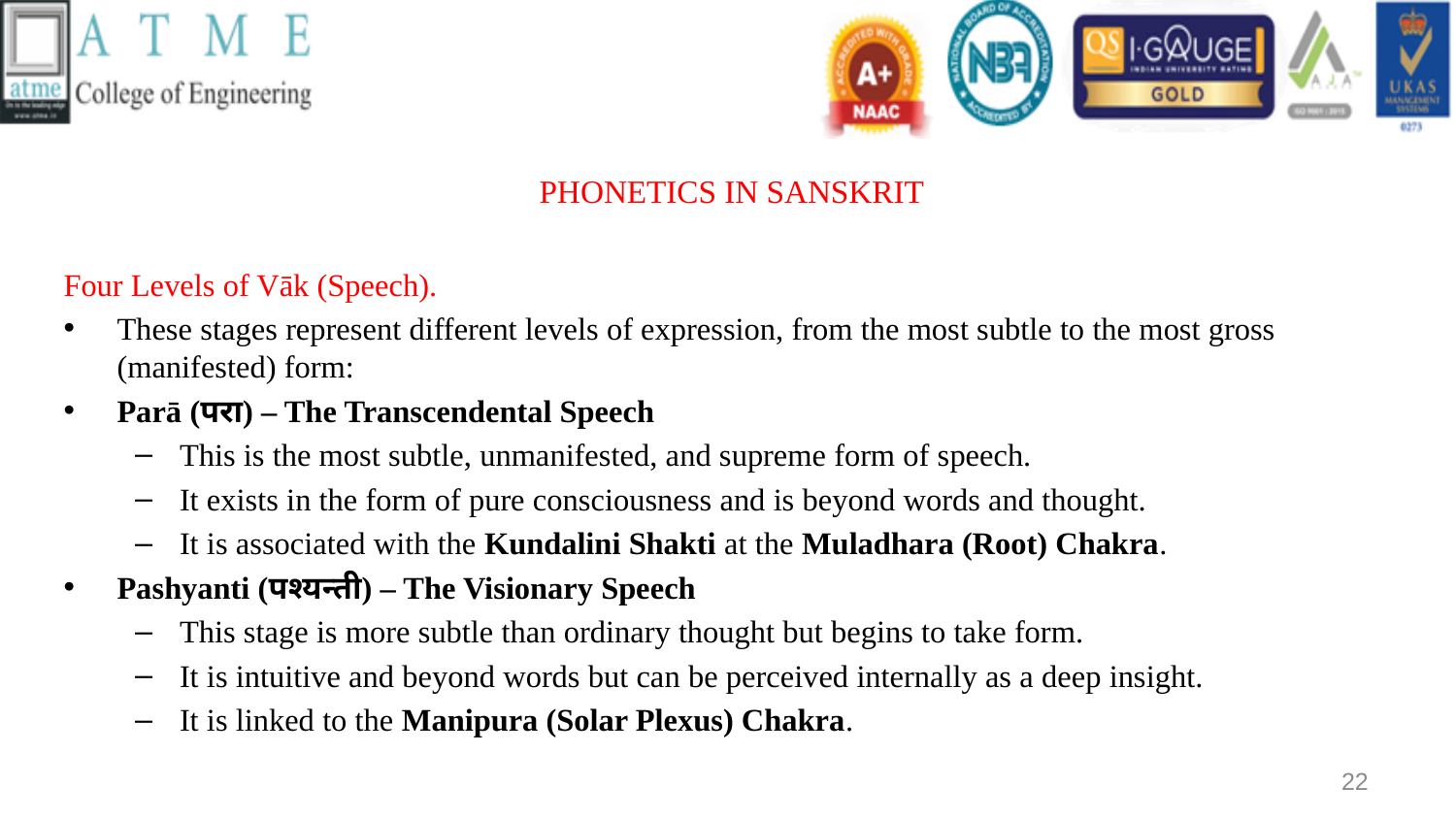

# PHONETICS IN SANSKRIT
Four Levels of Vāk (Speech).
These stages represent different levels of expression, from the most subtle to the most gross (manifested) form:
Parā (परा) – The Transcendental Speech
This is the most subtle, unmanifested, and supreme form of speech.
It exists in the form of pure consciousness and is beyond words and thought.
It is associated with the Kundalini Shakti at the Muladhara (Root) Chakra.
Pashyanti (पश्यन्ती) – The Visionary Speech
This stage is more subtle than ordinary thought but begins to take form.
It is intuitive and beyond words but can be perceived internally as a deep insight.
It is linked to the Manipura (Solar Plexus) Chakra.

22